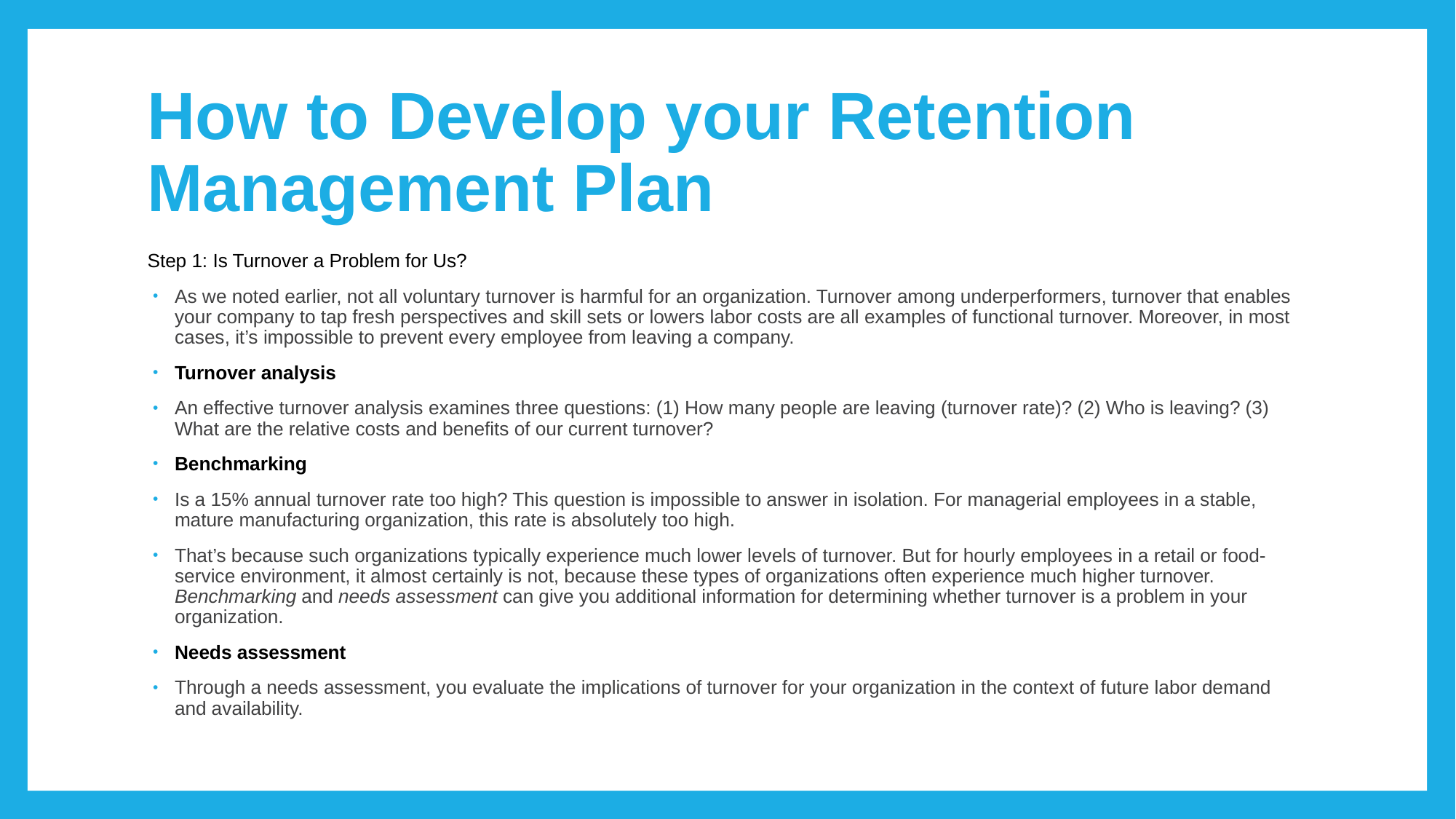

# How to Develop your Retention Management Plan
Step 1: Is Turnover a Problem for Us?
As we noted earlier, not all voluntary turnover is harmful for an organization. Turnover among underperformers, turnover that enables your company to tap fresh perspectives and skill sets or lowers labor costs are all examples of functional turnover. Moreover, in most cases, it’s impossible to prevent every employee from leaving a company.
Turnover analysis
An effective turnover analysis examines three questions: (1) How many people are leaving (turnover rate)? (2) Who is leaving? (3) What are the relative costs and benefits of our current turnover?
Benchmarking
Is a 15% annual turnover rate too high? This question is impossible to answer in isolation. For managerial employees in a stable, mature manufacturing organization, this rate is absolutely too high.
That’s because such organizations typically experience much lower levels of turnover. But for hourly employees in a retail or food-service environment, it almost certainly is not, because these types of organizations often experience much higher turnover. Benchmarking and needs assessment can give you additional information for determining whether turnover is a problem in your organization.
Needs assessment
Through a needs assessment, you evaluate the implications of turnover for your organization in the context of future labor demand and availability.